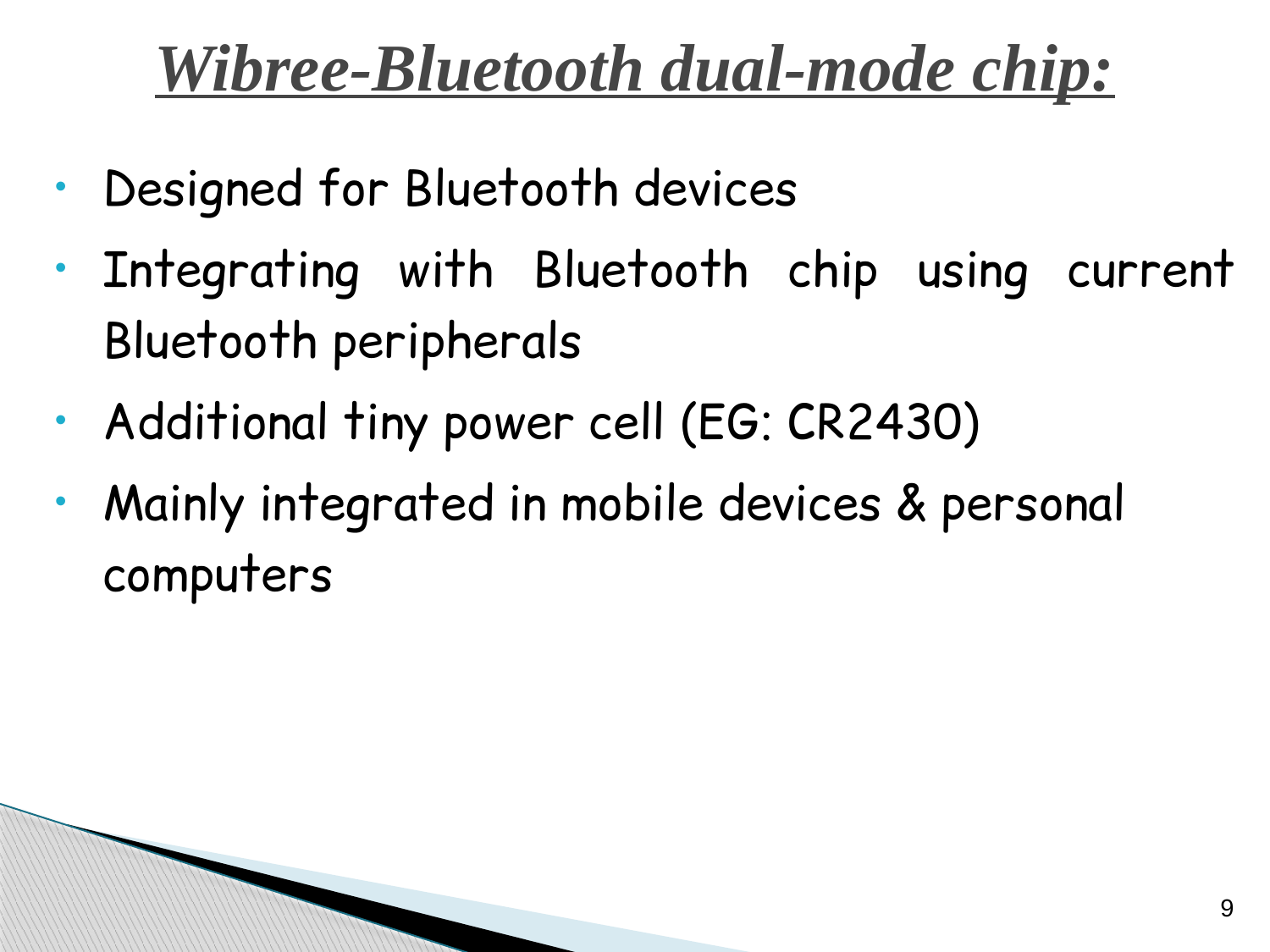

Wibree-Bluetooth dual-mode chip:
Designed for Bluetooth devices
Integrating with Bluetooth chip using current Bluetooth peripherals
Additional tiny power cell (EG: CR2430)
Mainly integrated in mobile devices & personal computers
9